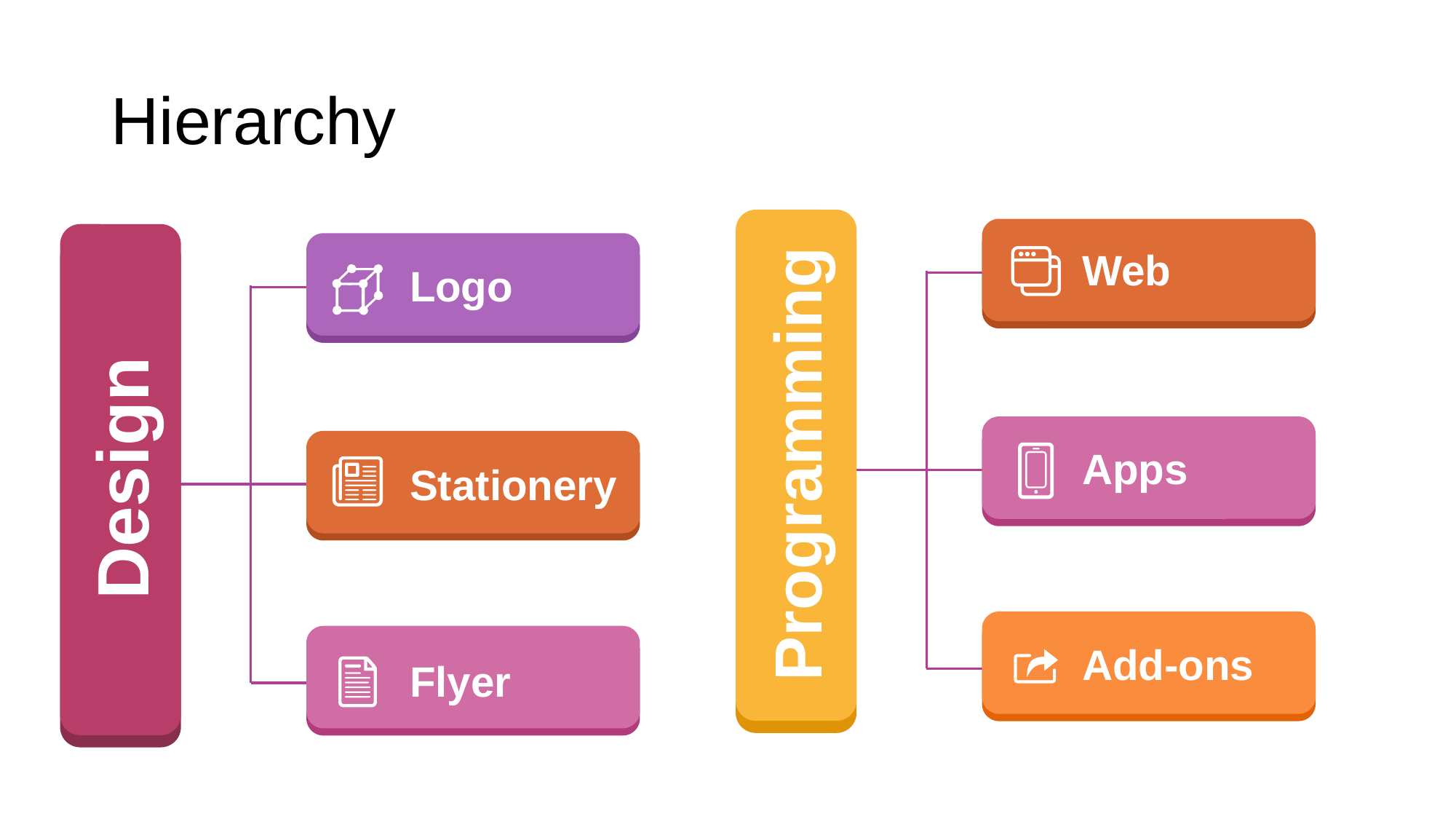

# Hierarchy

Web

Logo

Programming
Design

Apps

Stationery

Add-ons
Flyer